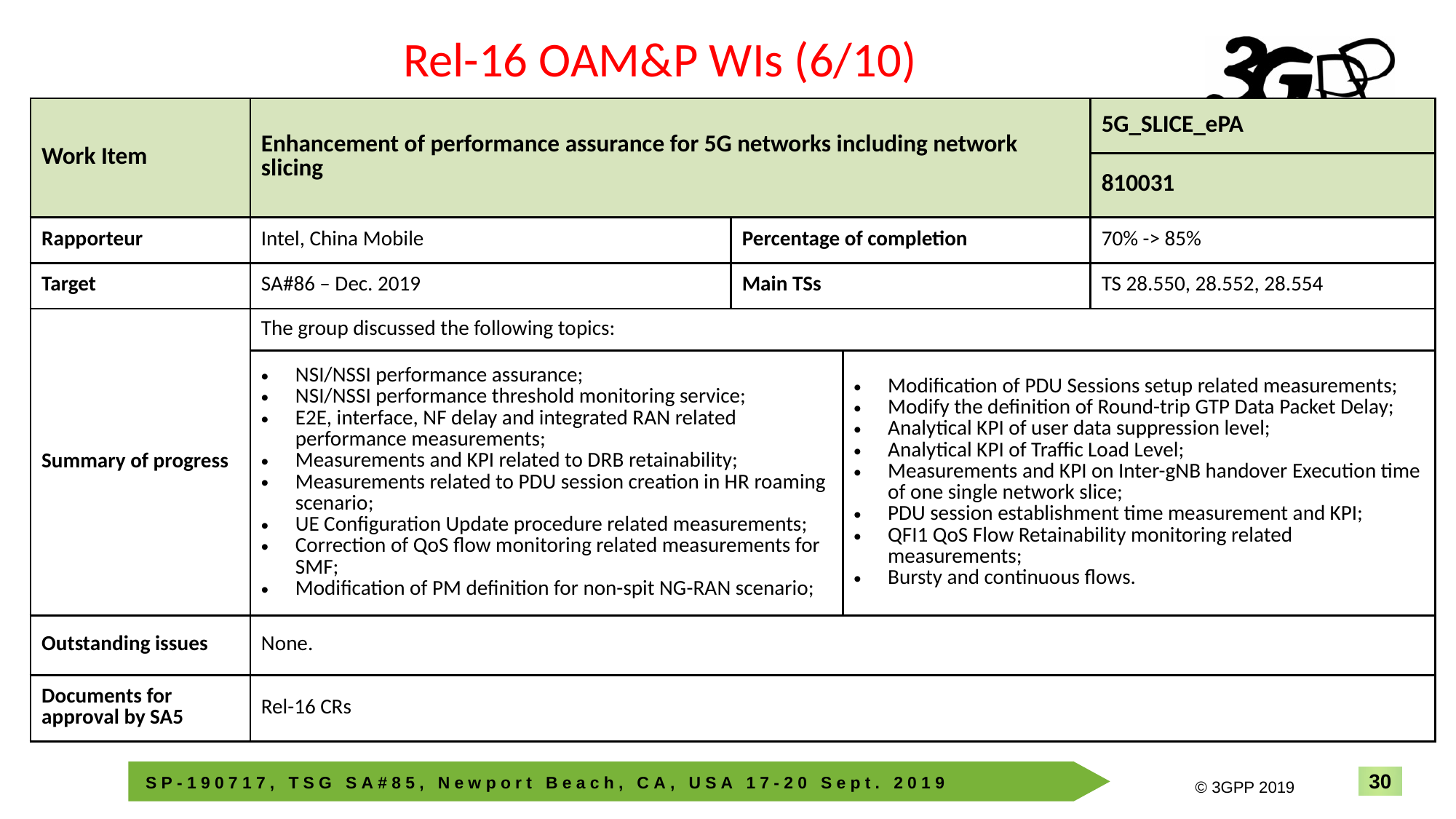

Rel-16 OAM&P WIs (6/10)
| Work Item | Enhancement of performance assurance for 5G networks including network slicing |  |  | 5G\_SLICE\_ePA |
| --- | --- | --- | --- | --- |
|  |  |  |  | 810031 |
| Rapporteur | Intel, China Mobile | Percentage of completion |  | 70% -> 85% |
| Target | SA#86 – Dec. 2019 | Main TSs |  | TS 28.550, 28.552, 28.554 |
| Summary of progress | The group discussed the following topics: |  |  |  |
|  | NSI/NSSI performance assurance; NSI/NSSI performance threshold monitoring service; E2E, interface, NF delay and integrated RAN related performance measurements; Measurements and KPI related to DRB retainability; Measurements related to PDU session creation in HR roaming scenario; UE Configuration Update procedure related measurements; Correction of QoS flow monitoring related measurements for SMF; Modification of PM definition for non-spit NG-RAN scenario; |  | Modification of PDU Sessions setup related measurements; Modify the definition of Round-trip GTP Data Packet Delay; Analytical KPI of user data suppression level; Analytical KPI of Traffic Load Level; Measurements and KPI on Inter-gNB handover Execution time of one single network slice; PDU session establishment time measurement and KPI; QFI1 QoS Flow Retainability monitoring related measurements; Bursty and continuous flows. |  |
| Outstanding issues | None. |  |  |  |
| Documents for approval by SA5 | Rel-16 CRs |  |  |  |